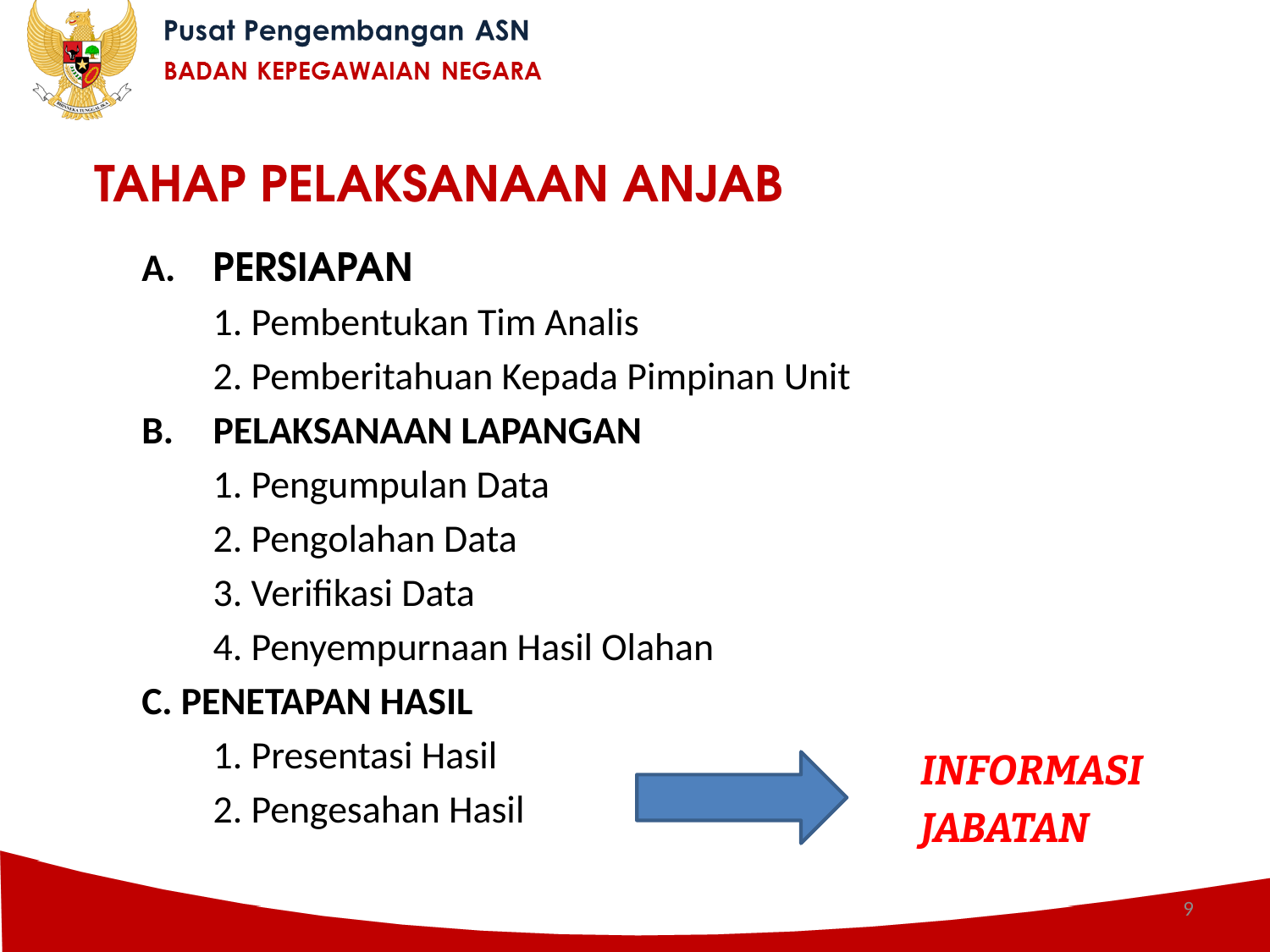

# TAHAP PELAKSANAAN ANJAB
A. 	PERSIAPAN
	1. Pembentukan Tim Analis
	2. Pemberitahuan Kepada Pimpinan Unit
B.	PELAKSANAAN LAPANGAN
	1. Pengumpulan Data
	2. Pengolahan Data
	3. Verifikasi Data
	4. Penyempurnaan Hasil Olahan
C. PENETAPAN HASIL
	1. Presentasi Hasil
	2. Pengesahan Hasil

INFORMASI
JABATAN

9